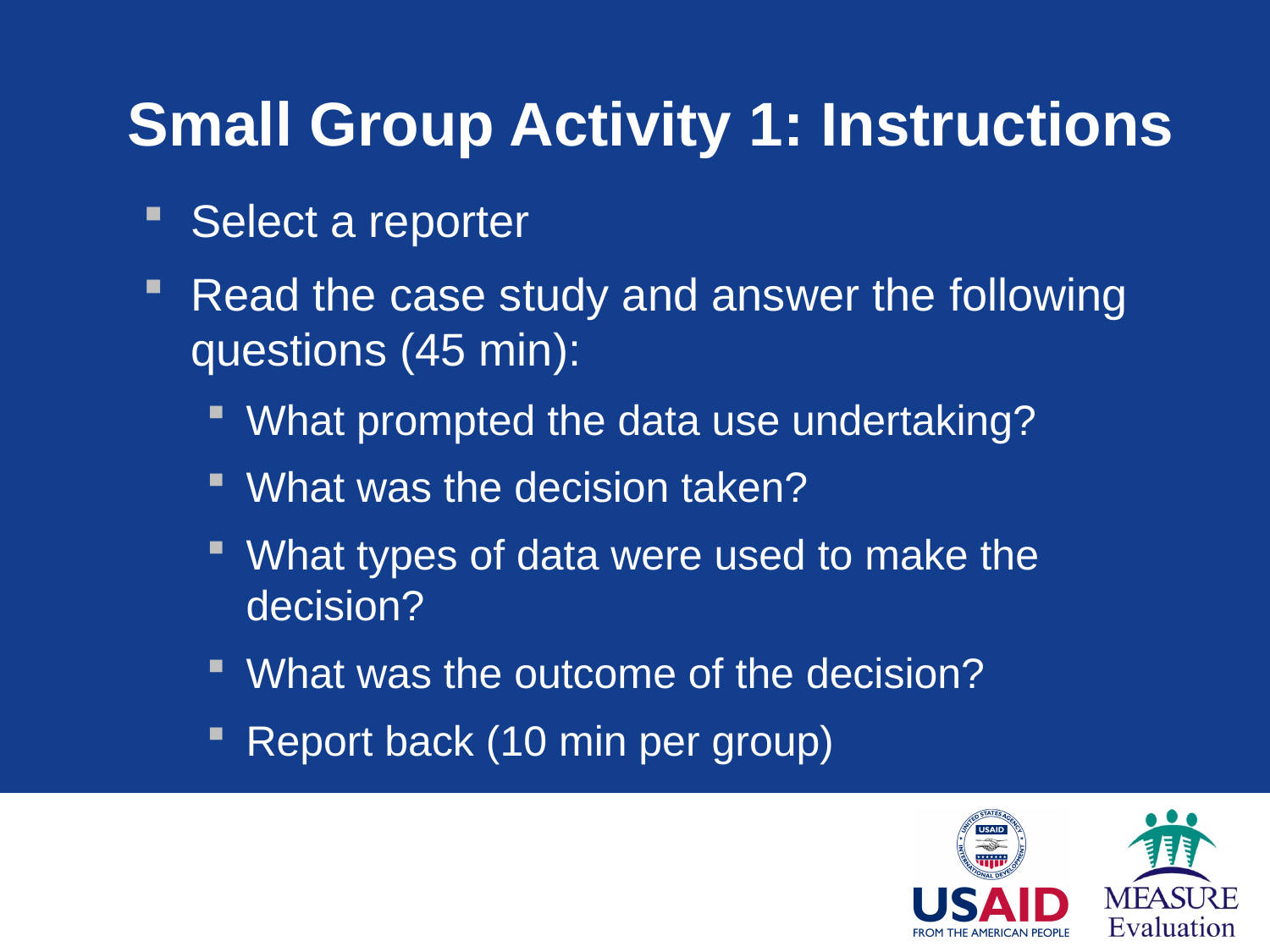

# Small Group Activity 1: Instructions
Select a reporter
Read the case study and answer the following questions (45 min):
What prompted the data use undertaking?
What was the decision taken?
What types of data were used to make the decision?
What was the outcome of the decision?
Report back (10 min per group)